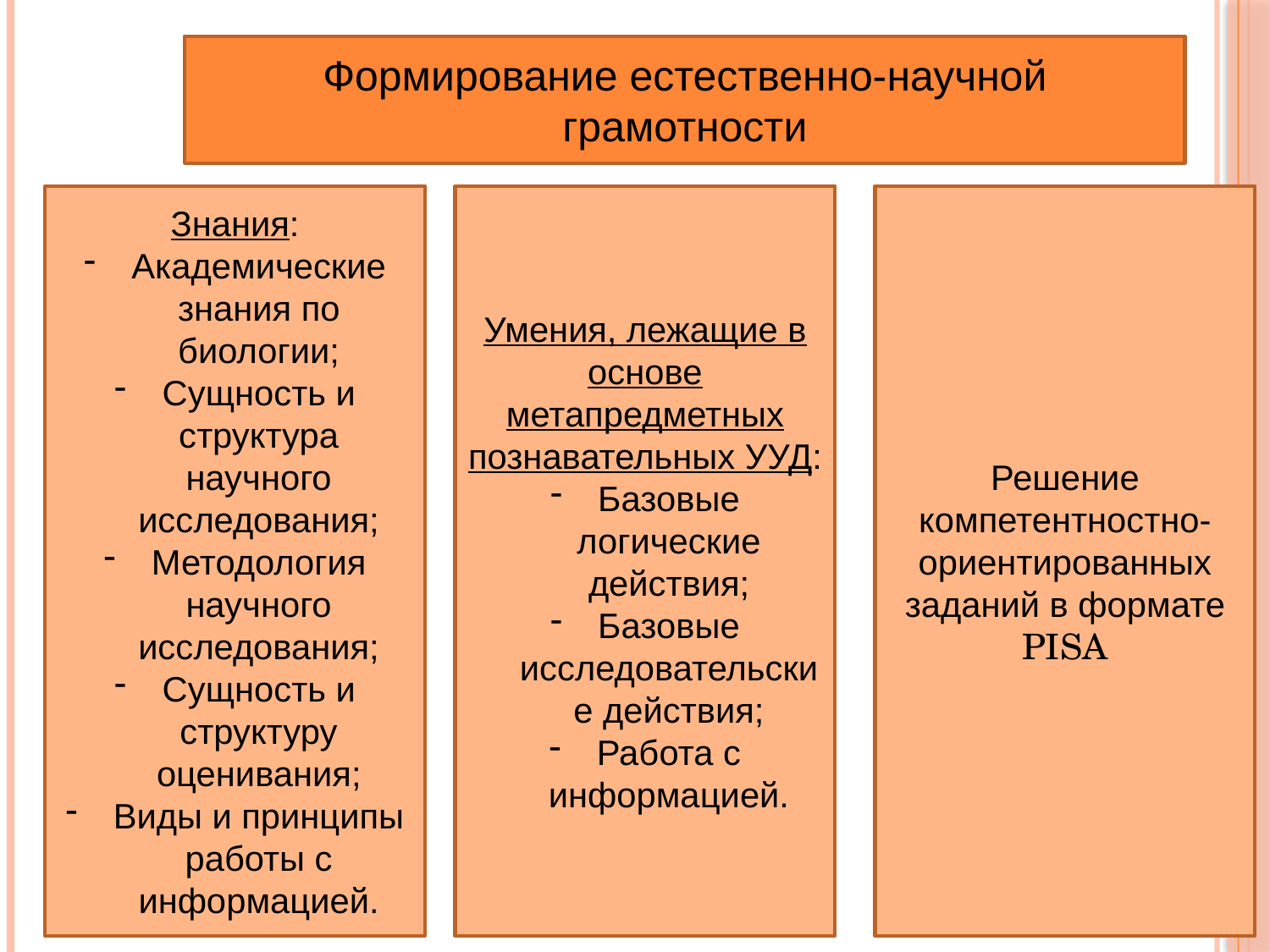

Формирование естественно-научной грамотности

Знания:
Академические знания по биологии;
Сущность и структура научного исследования;
Методология научного исследования;
Сущность и структуру оценивания;
Виды и принципы работы с информацией.

Умения, лежащие в основе метапредметных познавательных УУД:
Базовые логические действия;
Базовые исследовательские действия;
Работа с информацией.
Решение компетентностно-ориентированных заданий в формате PISA